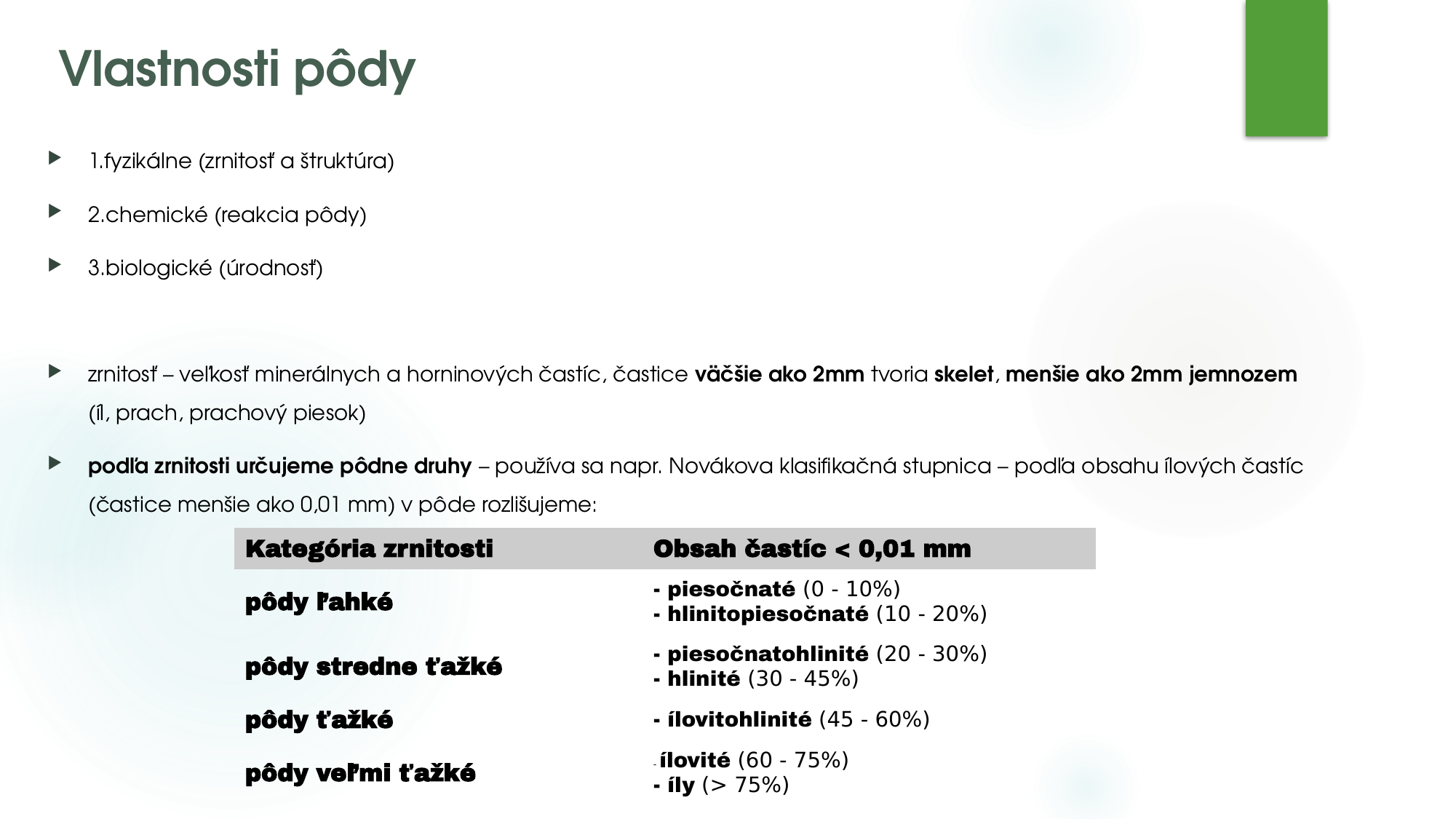

# Vlastnosti pôdy
1.fyzikálne (zrnitosť a štruktúra)
2.chemické (reakcia pôdy)
3.biologické (úrodnosť)

zrnitosť – veľkosť minerálnych a horninových častíc, častice väčšie ako 2mm tvoria skelet, menšie ako 2mm jemnozem (íl, prach, prachový piesok)
podľa zrnitosti určujeme pôdne druhy – používa sa napr. Novákova klasifikačná stupnica – podľa obsahu ílových častíc (častice menšie ako 0,01 mm) v pôde rozlišujeme:

| Kategória zrnitosti | Obsah častíc < 0,01 mm |
| --- | --- |
| pôdy ľahké | - piesočnaté (0 - 10%) - hlinitopiesočnaté (10 - 20%) |
| pôdy stredne ťažké | - piesočnatohlinité (20 - 30%) - hlinité (30 - 45%) |
| pôdy ťažké | - ílovitohlinité (45 - 60%) |
| pôdy veľmi ťažké | - ílovité (60 - 75%) - íly (> 75%) |